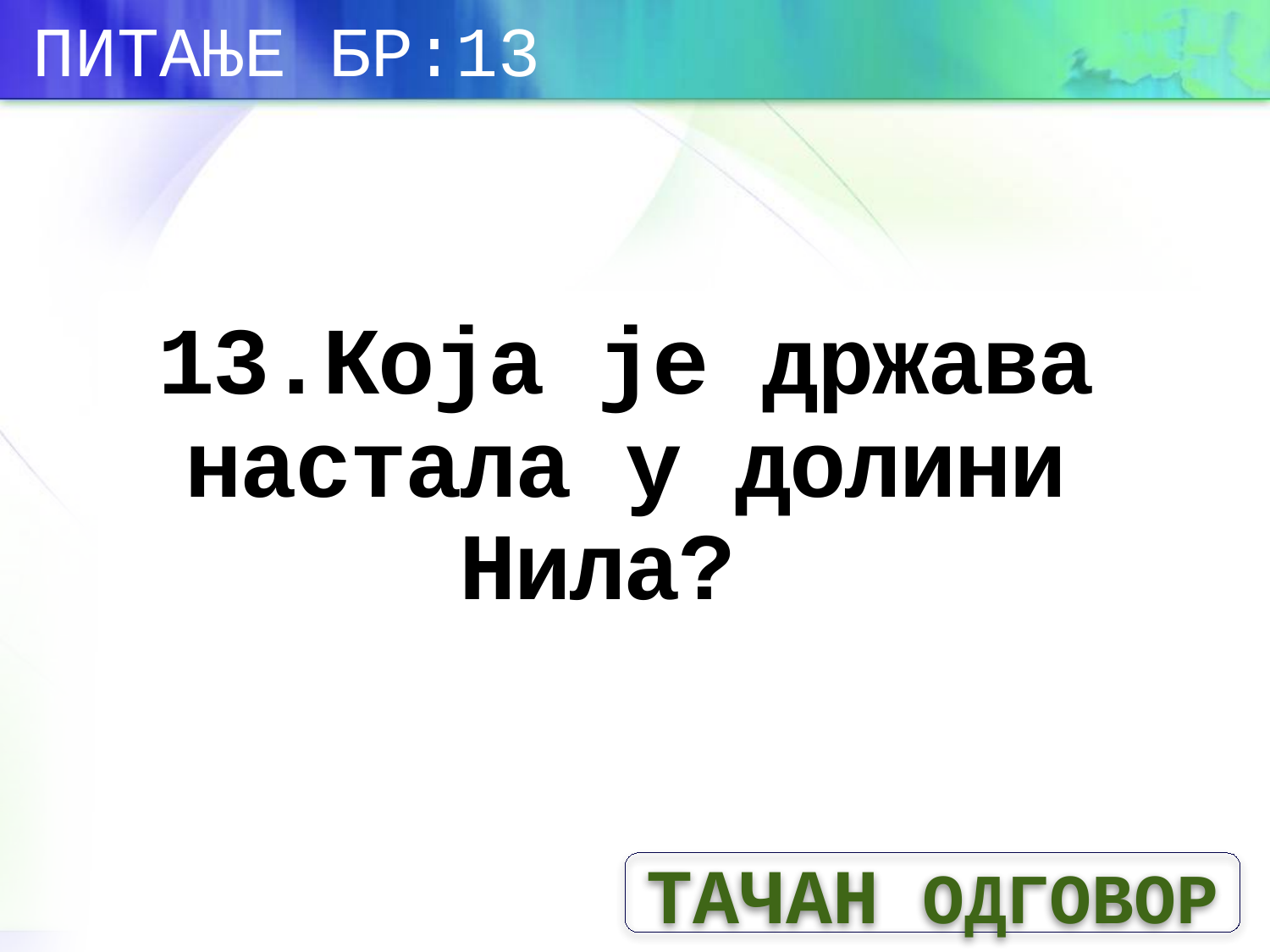

ПИТАЊЕ БР:13
# 13.Која је држава настала у долини Нила?
ТАЧАН ОДГОВОР